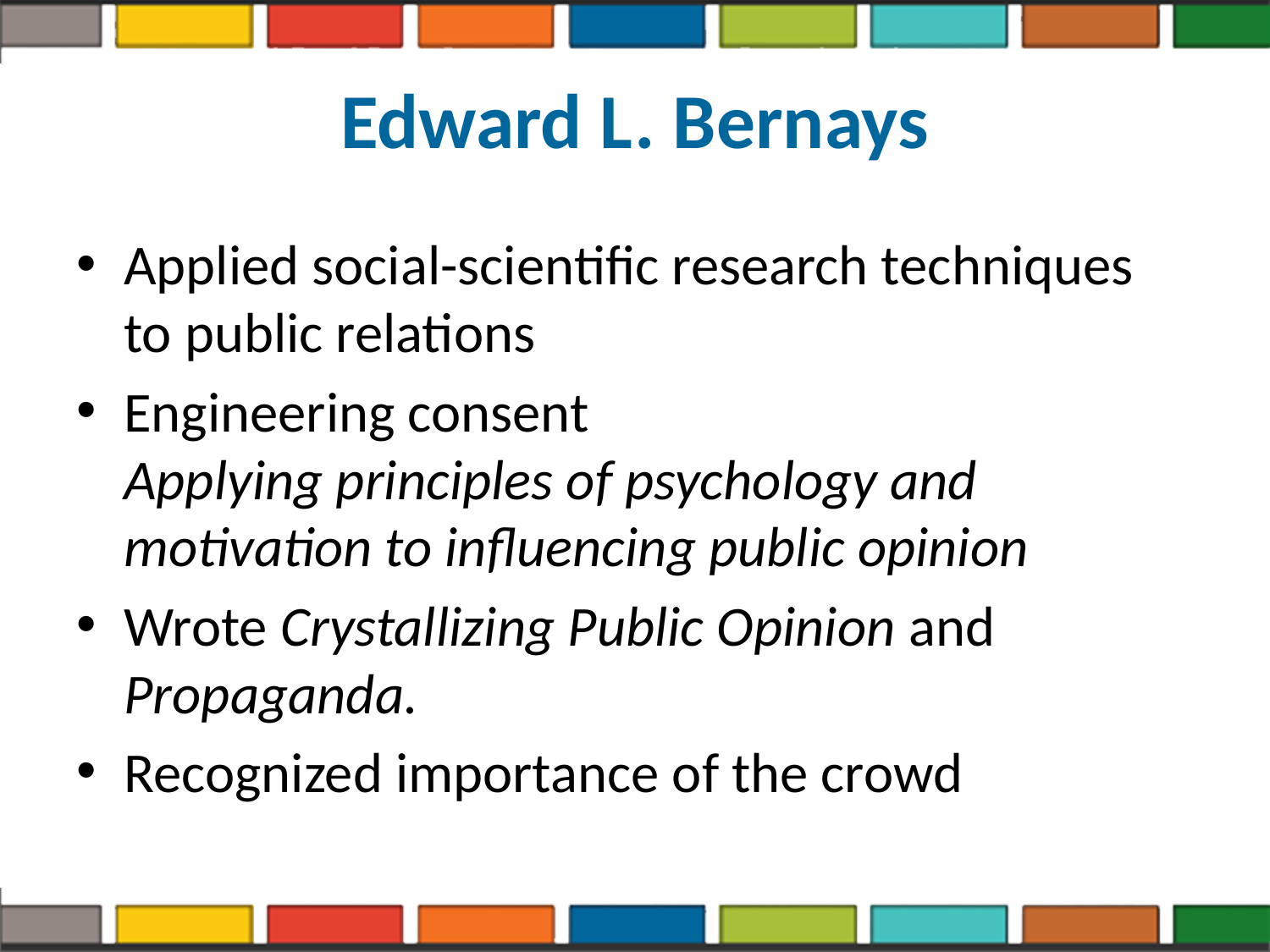

# Edward L. Bernays
Applied social-scientific research techniques to public relations
Engineering consent
Applying principles of psychology and motivation to influencing public opinion
Wrote Crystallizing Public Opinion and Propaganda.
Recognized importance of the crowd